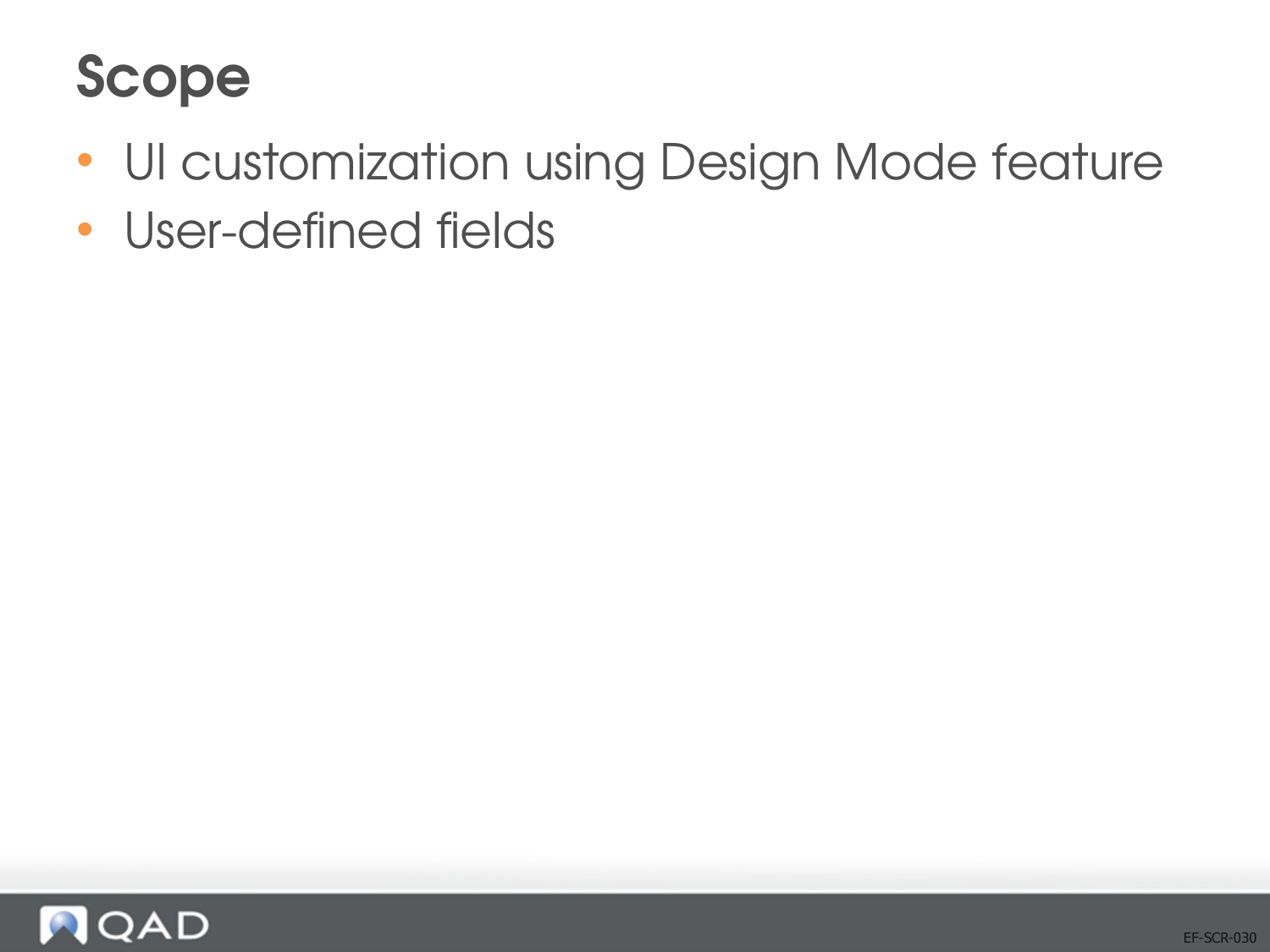

# Scope
UI customization using Design Mode feature
User-defined fields

EF-SCR-030